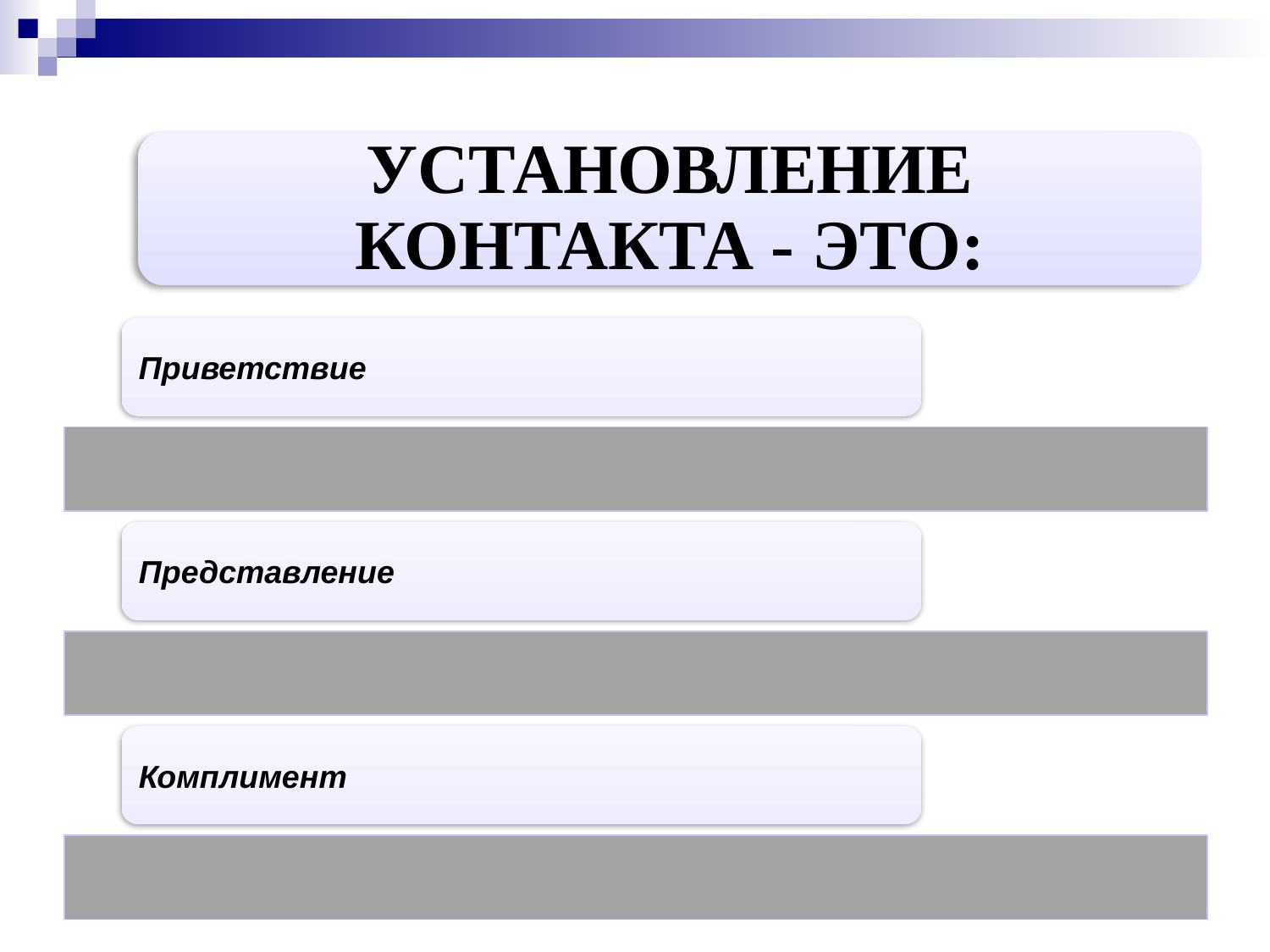

УСТАНОВЛЕНИЕ КОНТАКТА - ЭТО:
Приветствие
Представление
Комплимент